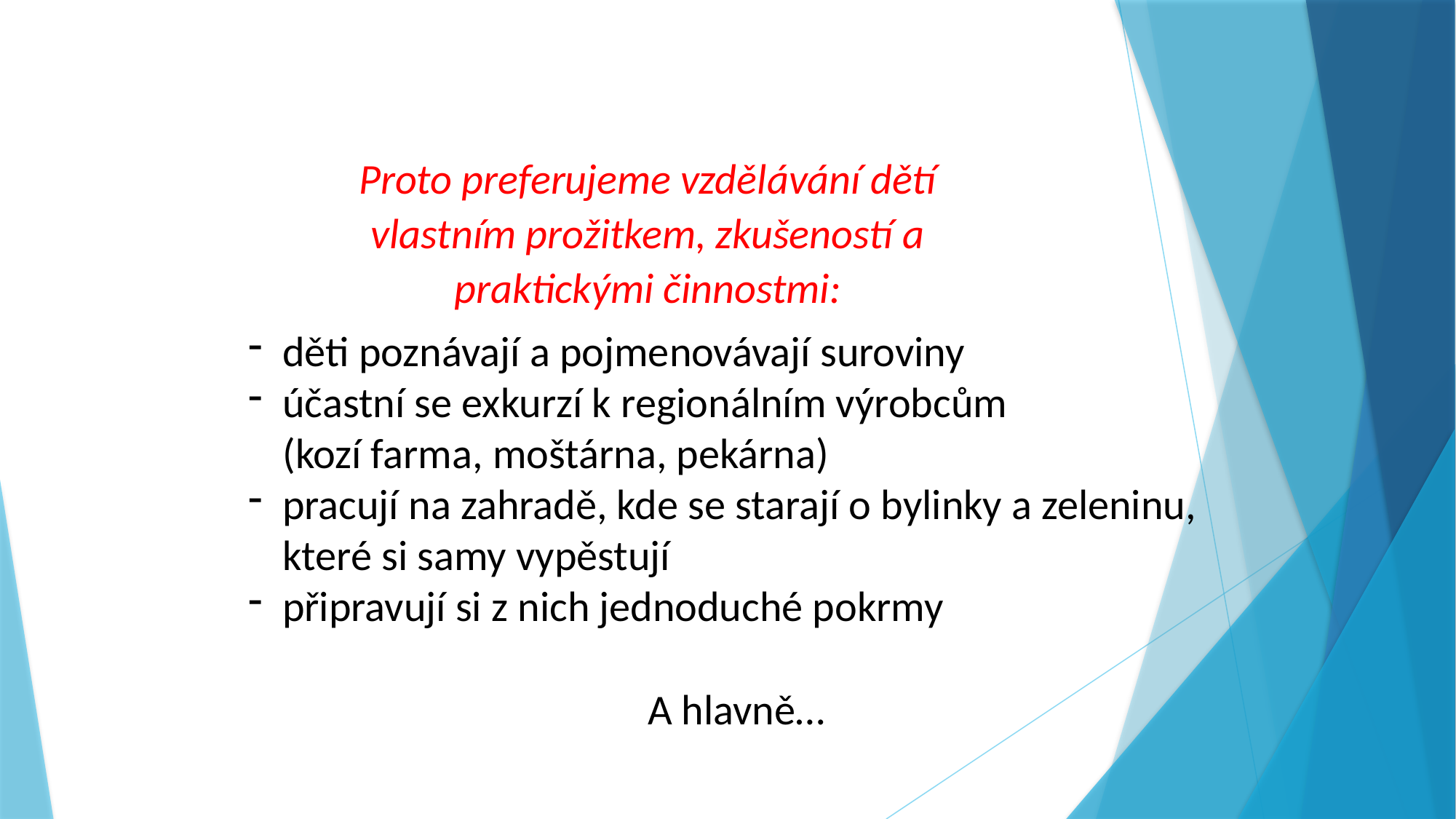

Proto preferujeme vzdělávání dětí vlastním prožitkem, zkušeností a praktickými činnostmi:
děti poznávají a pojmenovávají suroviny
účastní se exkurzí k regionálním výrobcům
(kozí farma, moštárna, pekárna)
pracují na zahradě, kde se starají o bylinky a zeleninu, které si samy vypěstují
připravují si z nich jednoduché pokrmy
A hlavně…